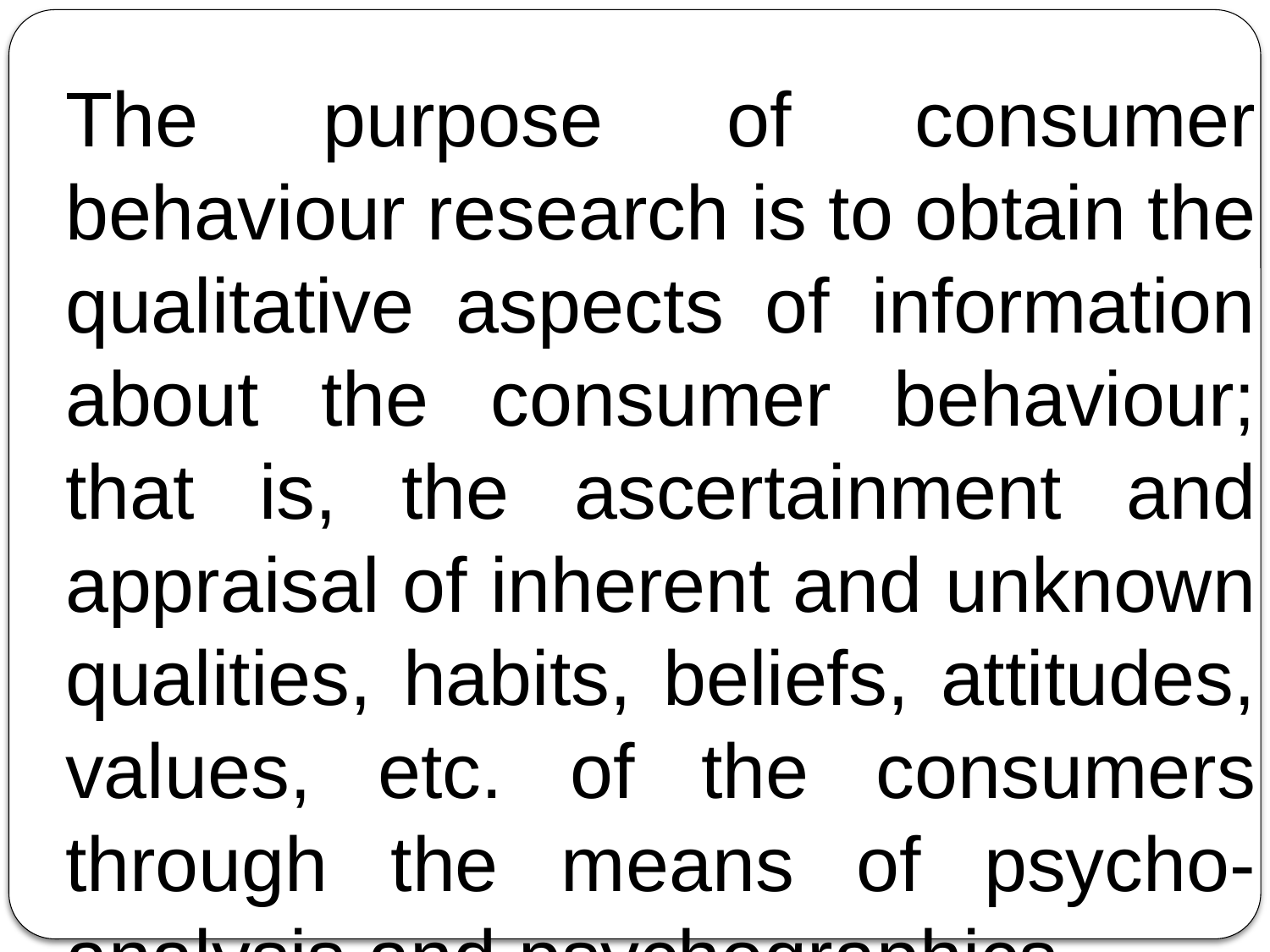

The purpose of consumer behaviour research is to obtain the qualitative aspects of information about the consumer behaviour; that is, the ascertainment and appraisal of inherent and unknown qualities, habits, beliefs, attitudes, values, etc. of the consumers through the means of psycho-analysis and psychographics.